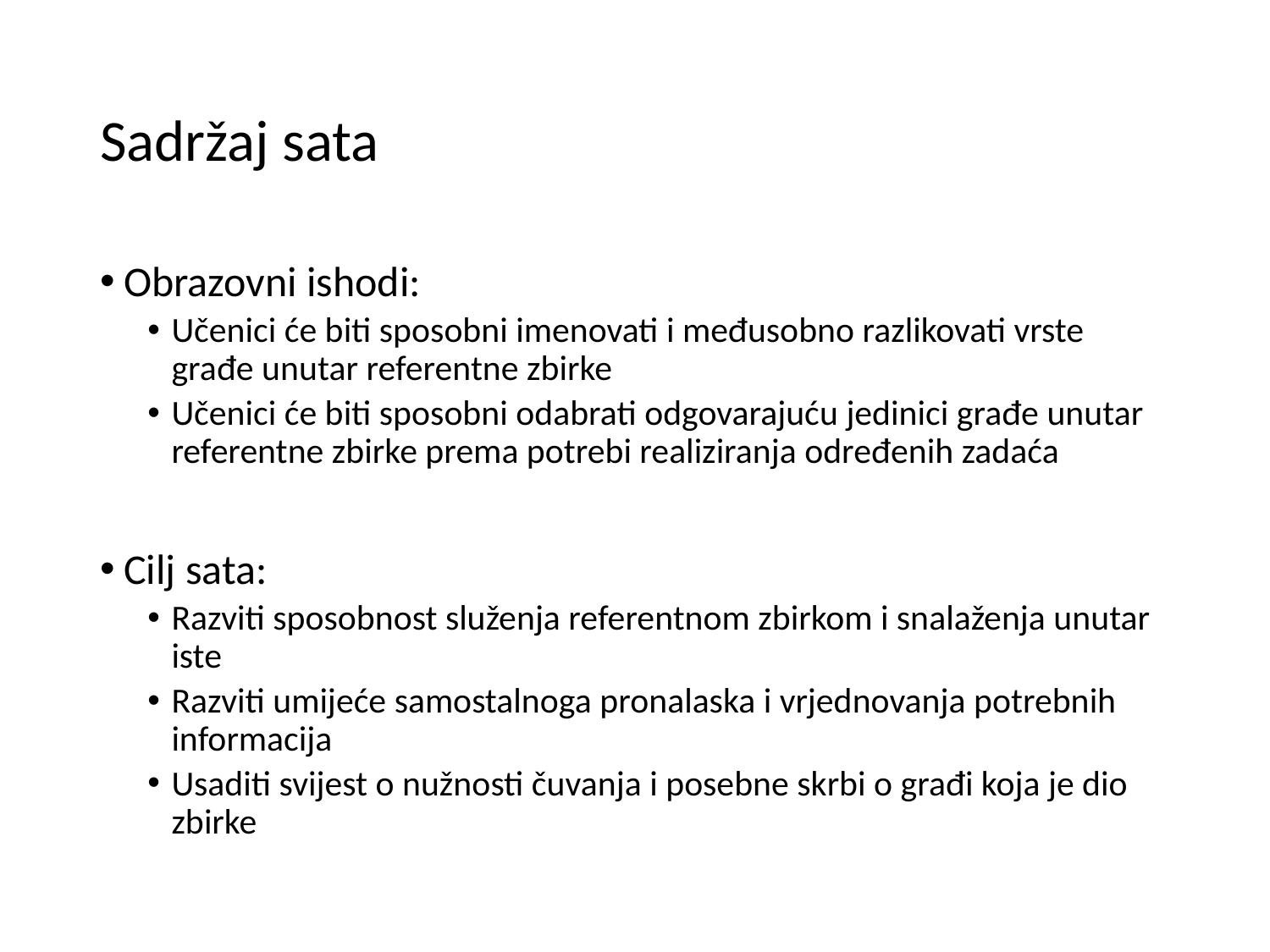

# Sadržaj sata
Obrazovni ishodi:
Učenici će biti sposobni imenovati i međusobno razlikovati vrste građe unutar referentne zbirke
Učenici će biti sposobni odabrati odgovarajuću jedinici građe unutar referentne zbirke prema potrebi realiziranja određenih zadaća

Cilj sata:
Razviti sposobnost služenja referentnom zbirkom i snalaženja unutar iste
Razviti umijeće samostalnoga pronalaska i vrjednovanja potrebnih informacija
Usaditi svijest o nužnosti čuvanja i posebne skrbi o građi koja je dio zbirke